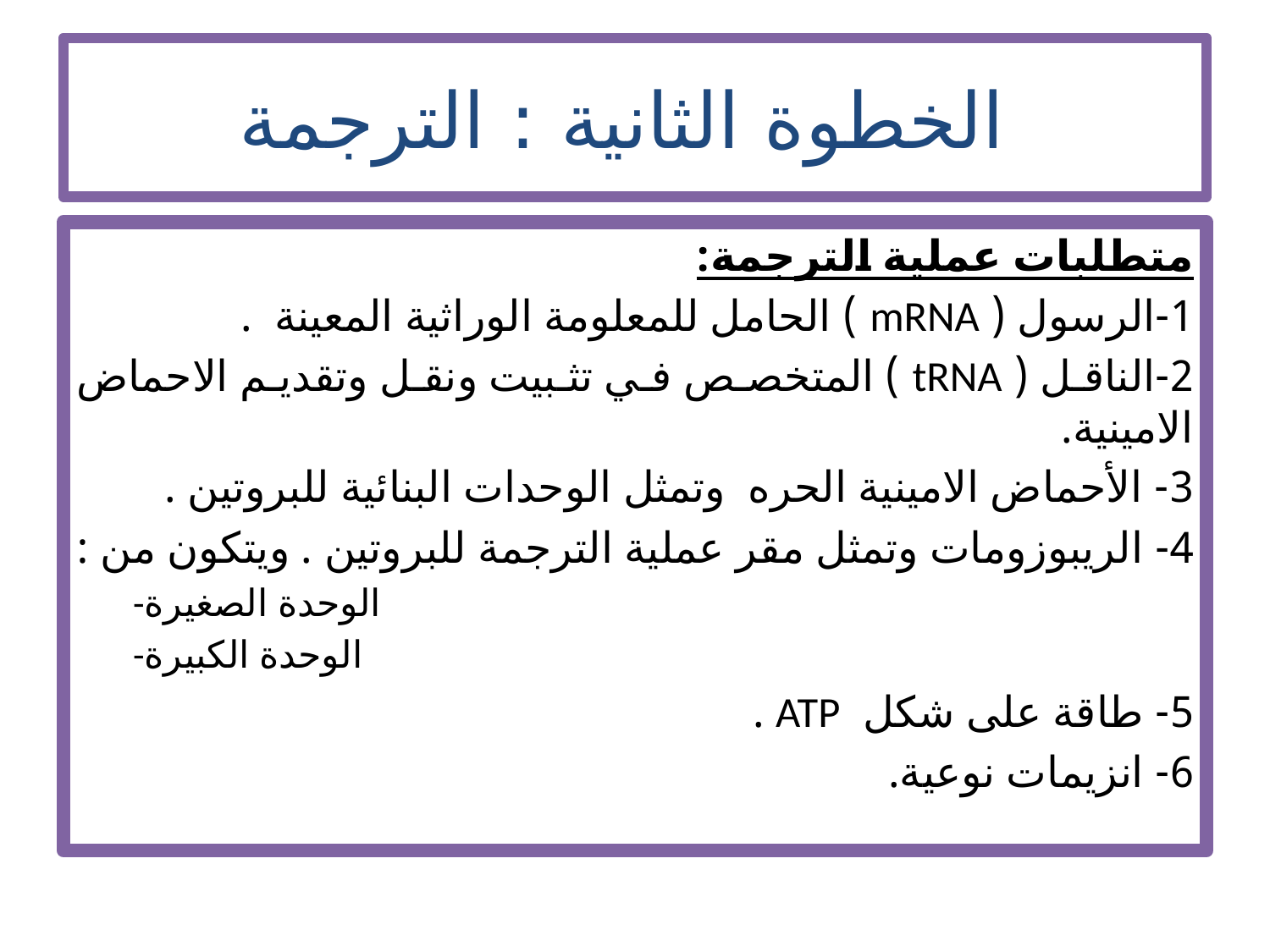

# الخطوة الثانية : الترجمة
متطلبات عملية الترجمة:
1-الرسول ( mRNA ) الحامل للمعلومة الوراثية المعينة  .
2-الناقل ( tRNA ) المتخصص في تثبيت ونقل وتقديم الاحماض الامينية.
3- الأحماض الامينية الحره  وتمثل الوحدات البنائية للبروتين .
4- الريبوزومات وتمثل مقر عملية الترجمة للبروتين . ويتكون من :
-الوحدة الصغيرة
-الوحدة الكبيرة
5- طاقة على شكل  ATP .
6- انزيمات نوعية.